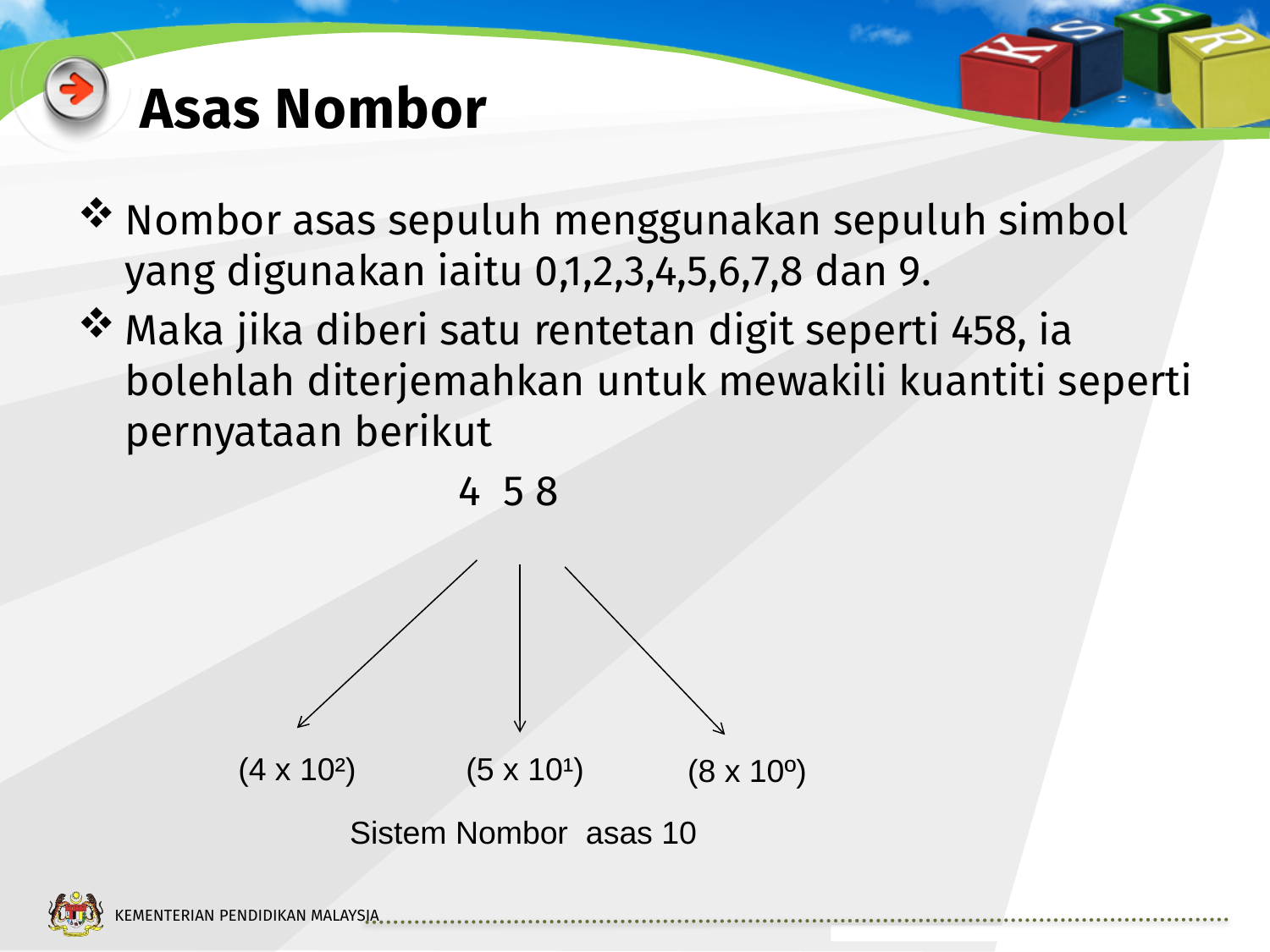

# Asas Nombor
Nombor asas sepuluh menggunakan sepuluh simbol yang digunakan iaitu 0,1,2,3,4,5,6,7,8 dan 9.
Maka jika diberi satu rentetan digit seperti 458, ia bolehlah diterjemahkan untuk mewakili kuantiti seperti pernyataan berikut
			4  5 8
(4 x 10²)
(5 x 10¹)
(8 x 10º)
Sistem Nombor  asas 10